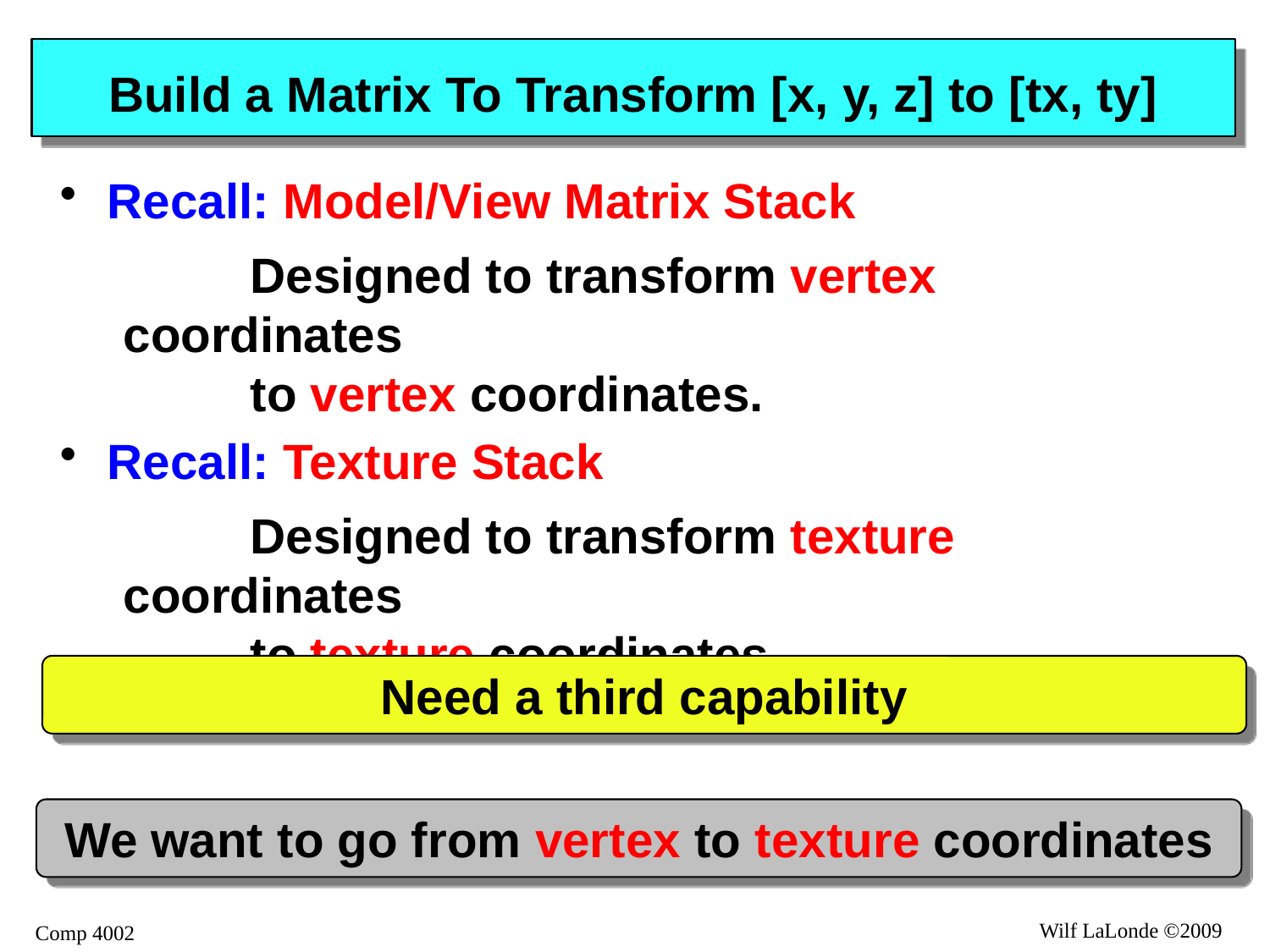

# Build a Matrix To Transform [x, y, z] to [tx, ty]
Recall: Model/View Matrix Stack
	Designed to transform vertex coordinates
	to vertex coordinates.
Recall: Texture Stack
	Designed to transform texture coordinates
	to texture coordinates.
Need a third capability
We want to go from vertex to texture coordinates